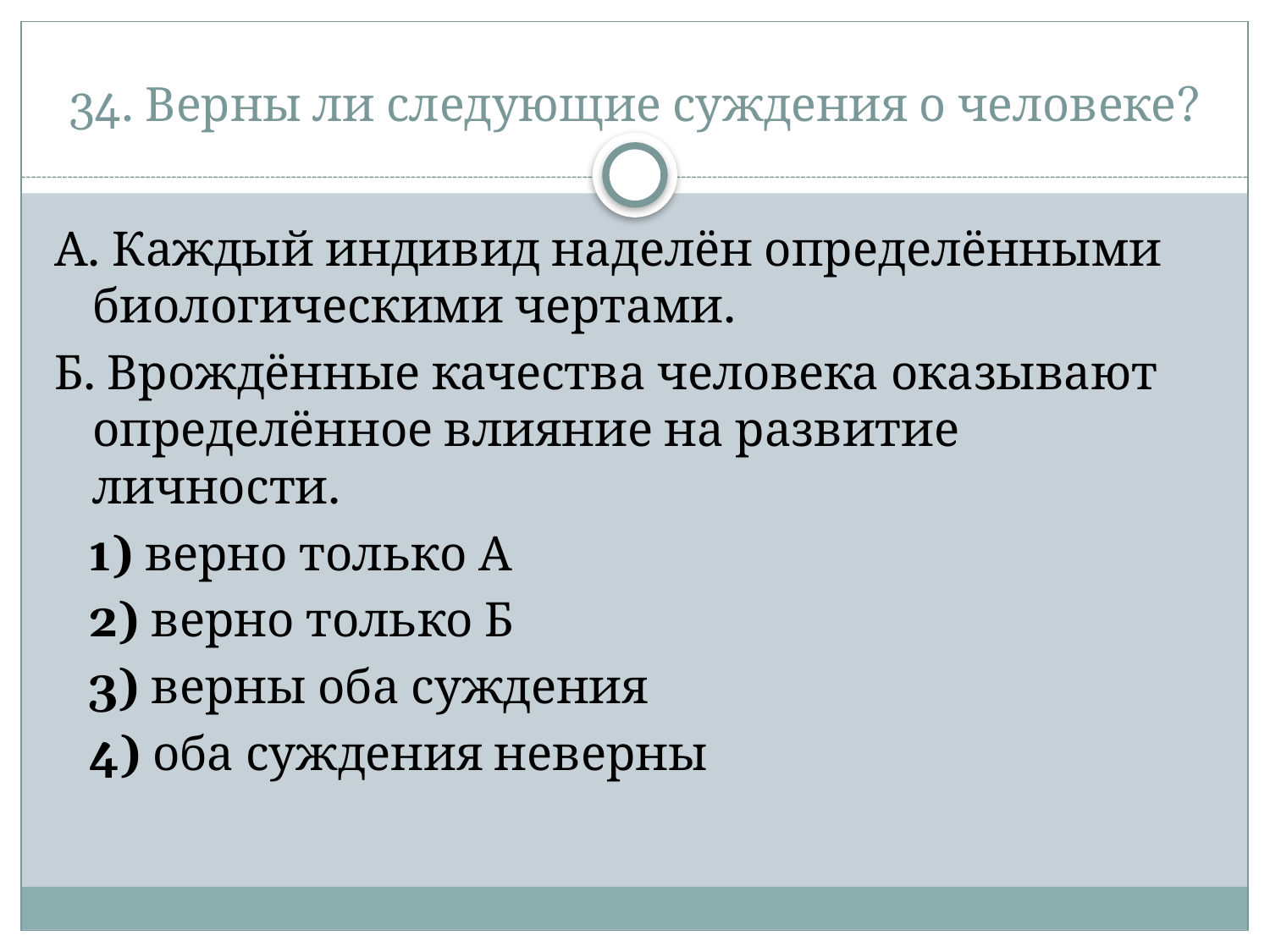

# 34. Верны ли следующие суждения о человеке?
А. Каждый индивид наделён определёнными биологическими чертами.
Б. Врождённые качества человека оказывают определённое влияние на развитие личности.
   1) верно только А
   2) верно только Б
   3) верны оба суждения
   4) оба суждения неверны